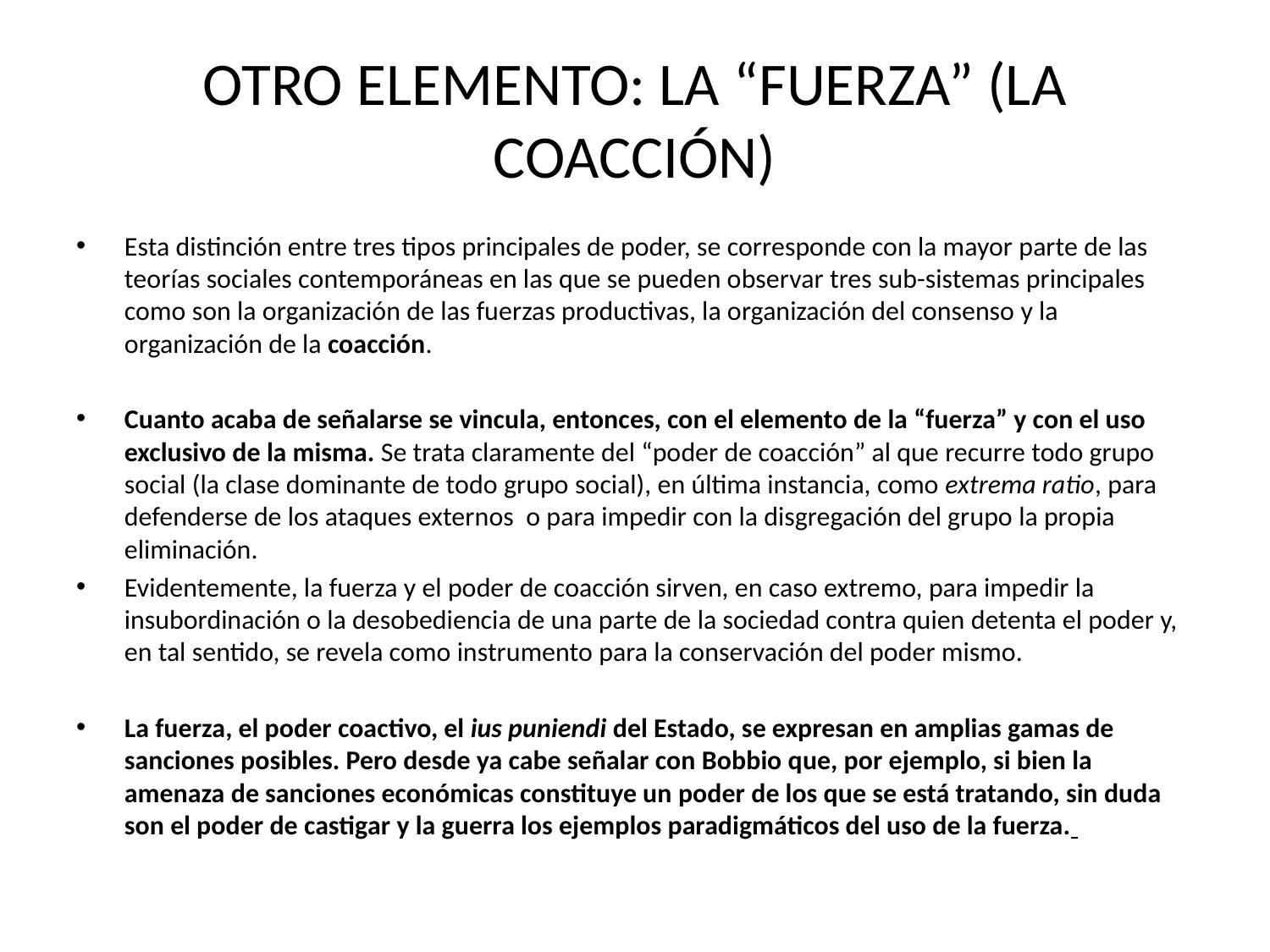

# OTRO ELEMENTO: LA “FUERZA” (LA COACCIÓN)
Esta distinción entre tres tipos principales de poder, se corresponde con la mayor parte de las teorías sociales contemporáneas en las que se pueden observar tres sub-sistemas principales como son la organización de las fuerzas productivas, la organización del consenso y la organización de la coacción.

Cuanto acaba de señalarse se vincula, entonces, con el elemento de la “fuerza” y con el uso exclusivo de la misma. Se trata claramente del “poder de coacción” al que recurre todo grupo social (la clase dominante de todo grupo social), en última instancia, como extrema ratio, para defenderse de los ataques externos  o para impedir con la disgregación del grupo la propia eliminación.
Evidentemente, la fuerza y el poder de coacción sirven, en caso extremo, para impedir la insubordinación o la desobediencia de una parte de la sociedad contra quien detenta el poder y, en tal sentido, se revela como instrumento para la conservación del poder mismo.

La fuerza, el poder coactivo, el ius puniendi del Estado, se expresan en amplias gamas de sanciones posibles. Pero desde ya cabe señalar con Bobbio que, por ejemplo, si bien la amenaza de sanciones económicas constituye un poder de los que se está tratando, sin duda son el poder de castigar y la guerra los ejemplos paradigmáticos del uso de la fuerza.